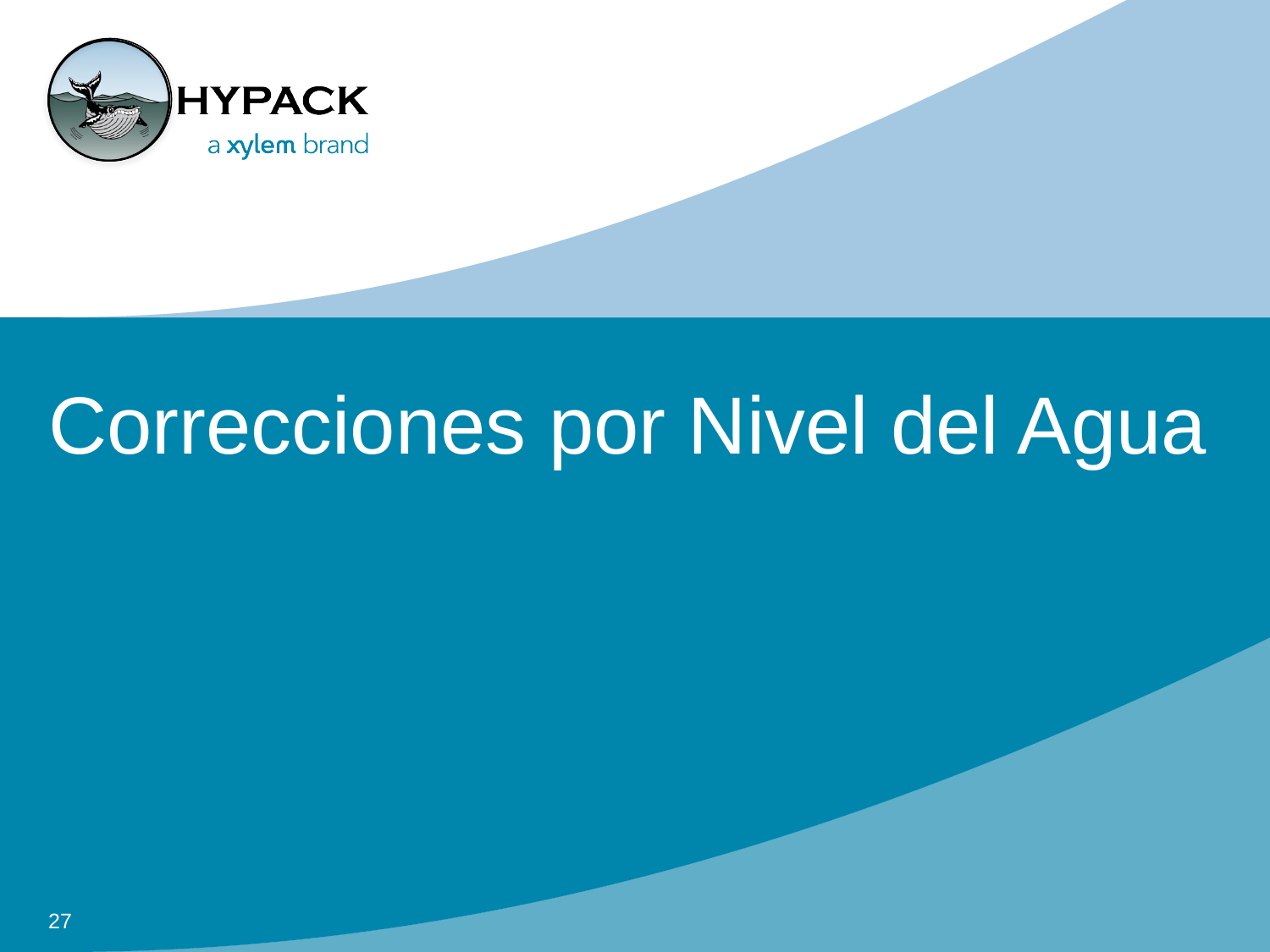

# Correcciones por Nivel del Agua
27